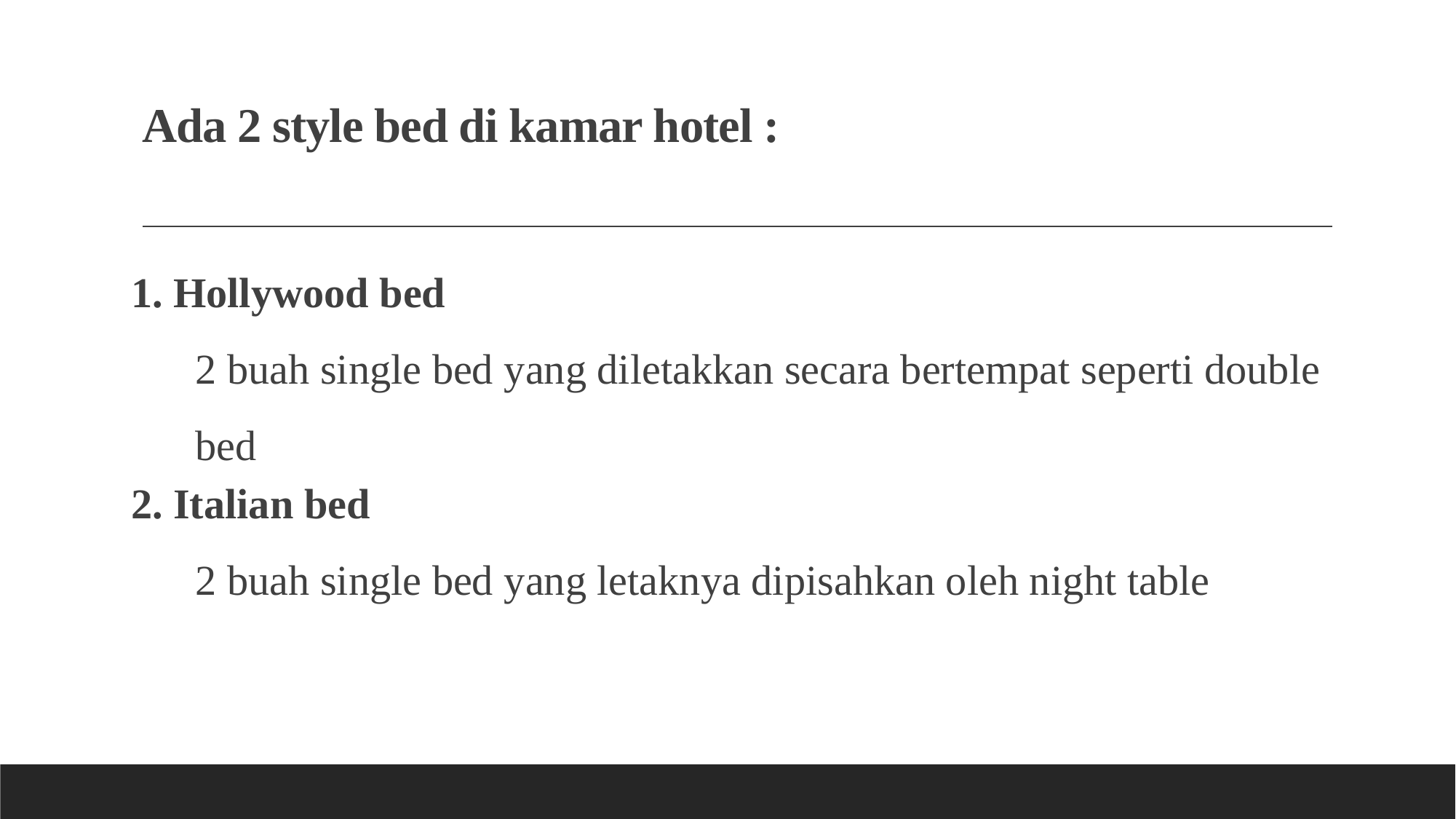

# Ada 2 style bed di kamar hotel :
1. Hollywood bed
2 buah single bed yang diletakkan secara bertempat seperti double bed
2. Italian bed
2 buah single bed yang letaknya dipisahkan oleh night table